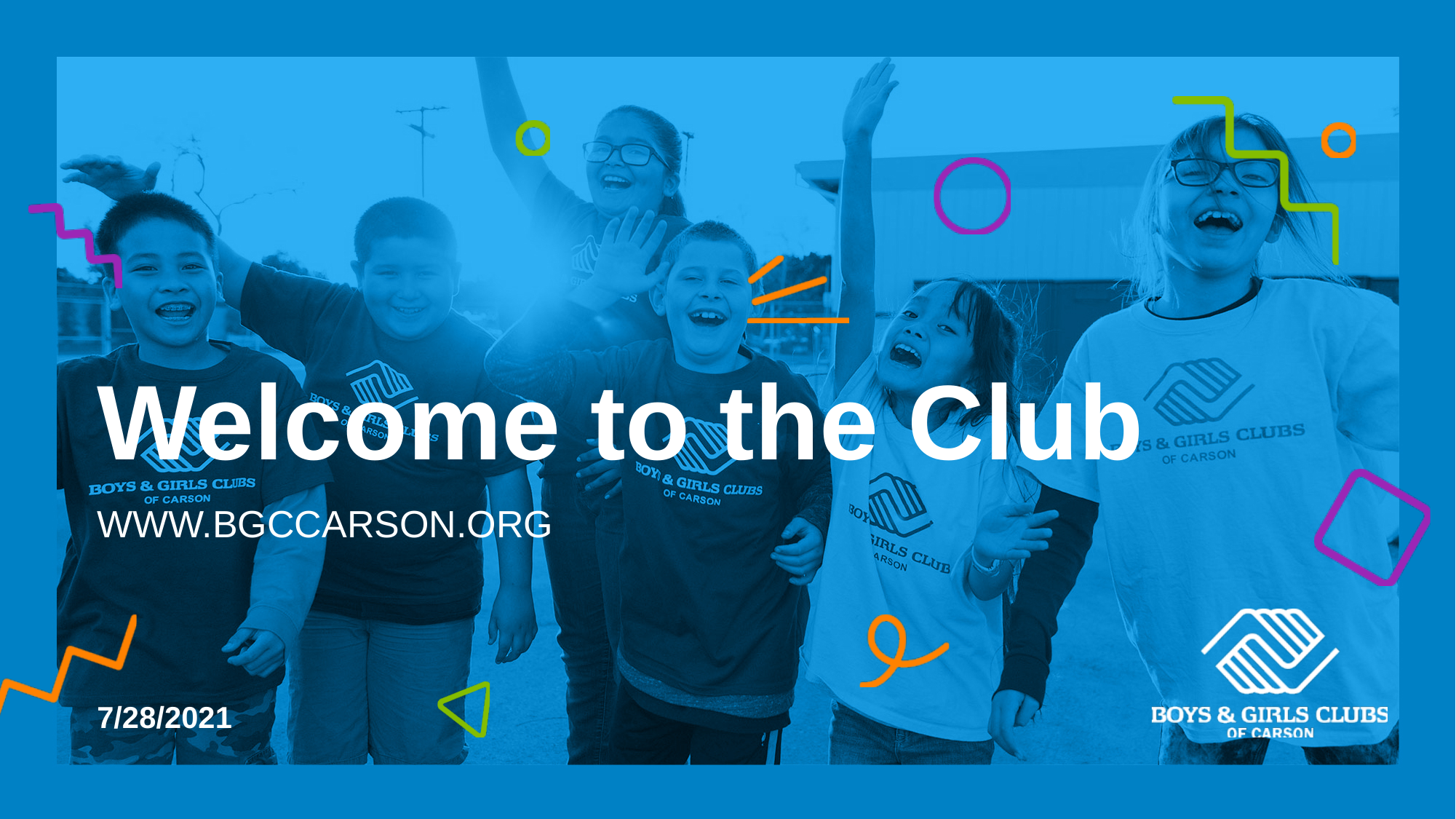

# Welcome to the Club
www.bgccarson.org
7/28/2021